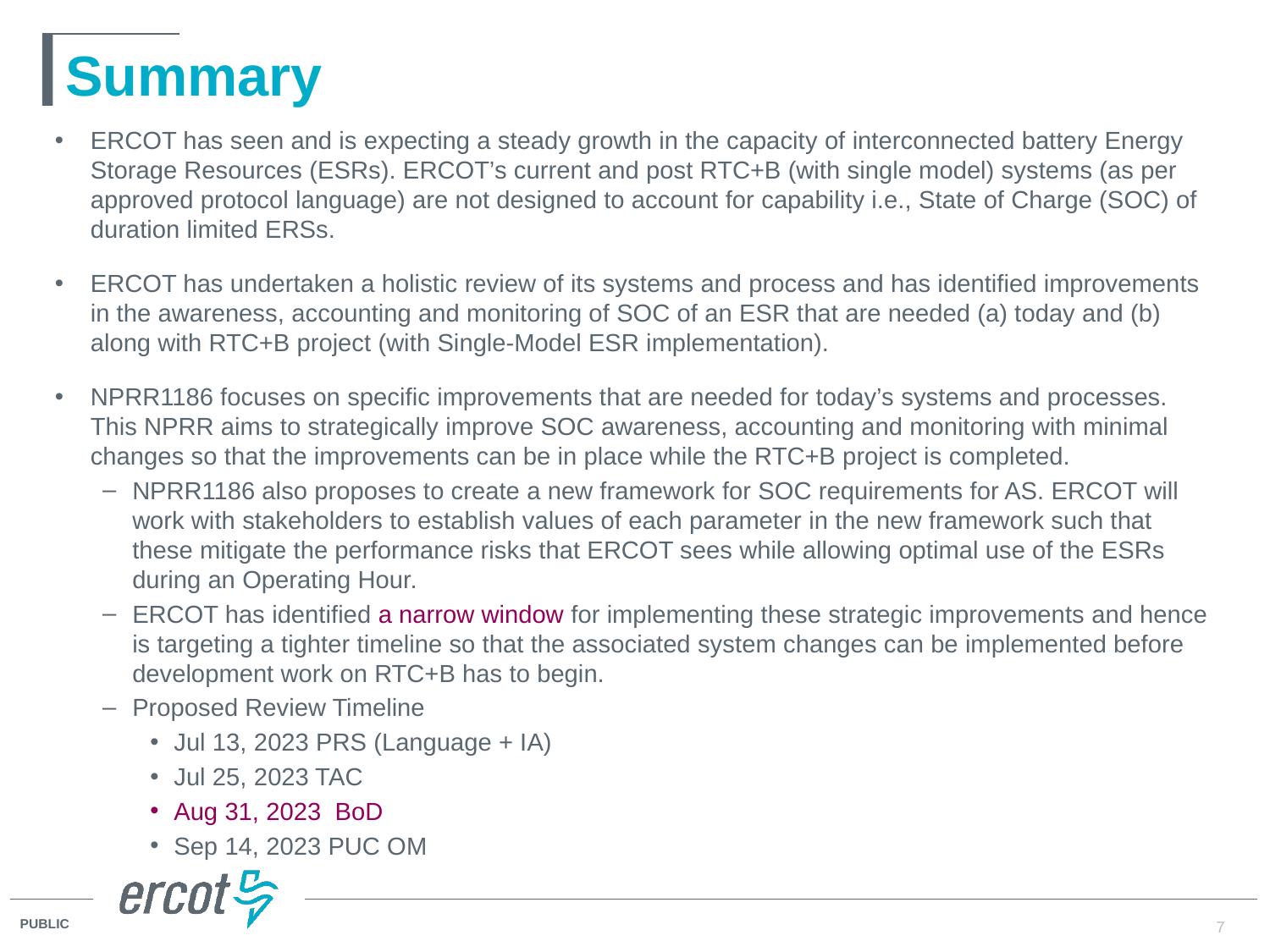

# Summary
ERCOT has seen and is expecting a steady growth in the capacity of interconnected battery Energy Storage Resources (ESRs). ERCOT’s current and post RTC+B (with single model) systems (as per approved protocol language) are not designed to account for capability i.e., State of Charge (SOC) of duration limited ERSs.

ERCOT has undertaken a holistic review of its systems and process and has identified improvements in the awareness, accounting and monitoring of SOC of an ESR that are needed (a) today and (b) along with RTC+B project (with Single-Model ESR implementation).

NPRR1186 focuses on specific improvements that are needed for today’s systems and processes. This NPRR aims to strategically improve SOC awareness, accounting and monitoring with minimal changes so that the improvements can be in place while the RTC+B project is completed.
NPRR1186 also proposes to create a new framework for SOC requirements for AS. ERCOT will work with stakeholders to establish values of each parameter in the new framework such that these mitigate the performance risks that ERCOT sees while allowing optimal use of the ESRs during an Operating Hour.
ERCOT has identified a narrow window for implementing these strategic improvements and hence is targeting a tighter timeline so that the associated system changes can be implemented before development work on RTC+B has to begin.
Proposed Review Timeline
Jul 13, 2023 PRS (Language + IA)
Jul 25, 2023 TAC
Aug 31, 2023  BoD
Sep 14, 2023 PUC OM

7